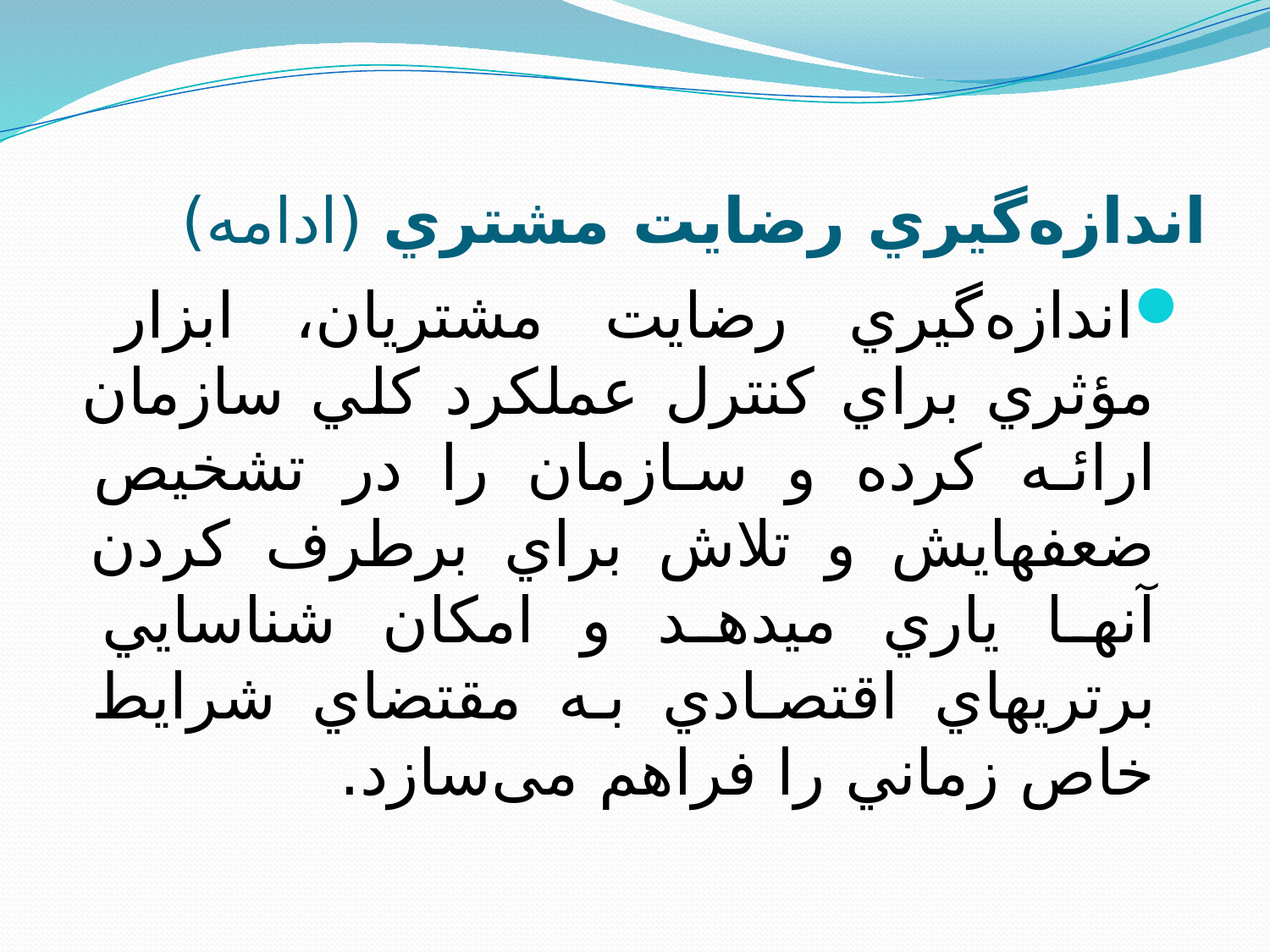

# اندازه‌گيري رضايت مشتري (ادامه)
اندازه‌گيري رضايت مشتريان، ابزار مؤثري براي کنترل عملکرد کلي سازمان ارائه کرده و سازمان را در تشخيص ضعف‏هايش و تلاش براي برطرف کردن آنها ياري مي‏دهد و امکان شناسايي برتري‏هاي اقتصادي به مقتضاي شرايط خاص زماني را فراهم می‌سازد.